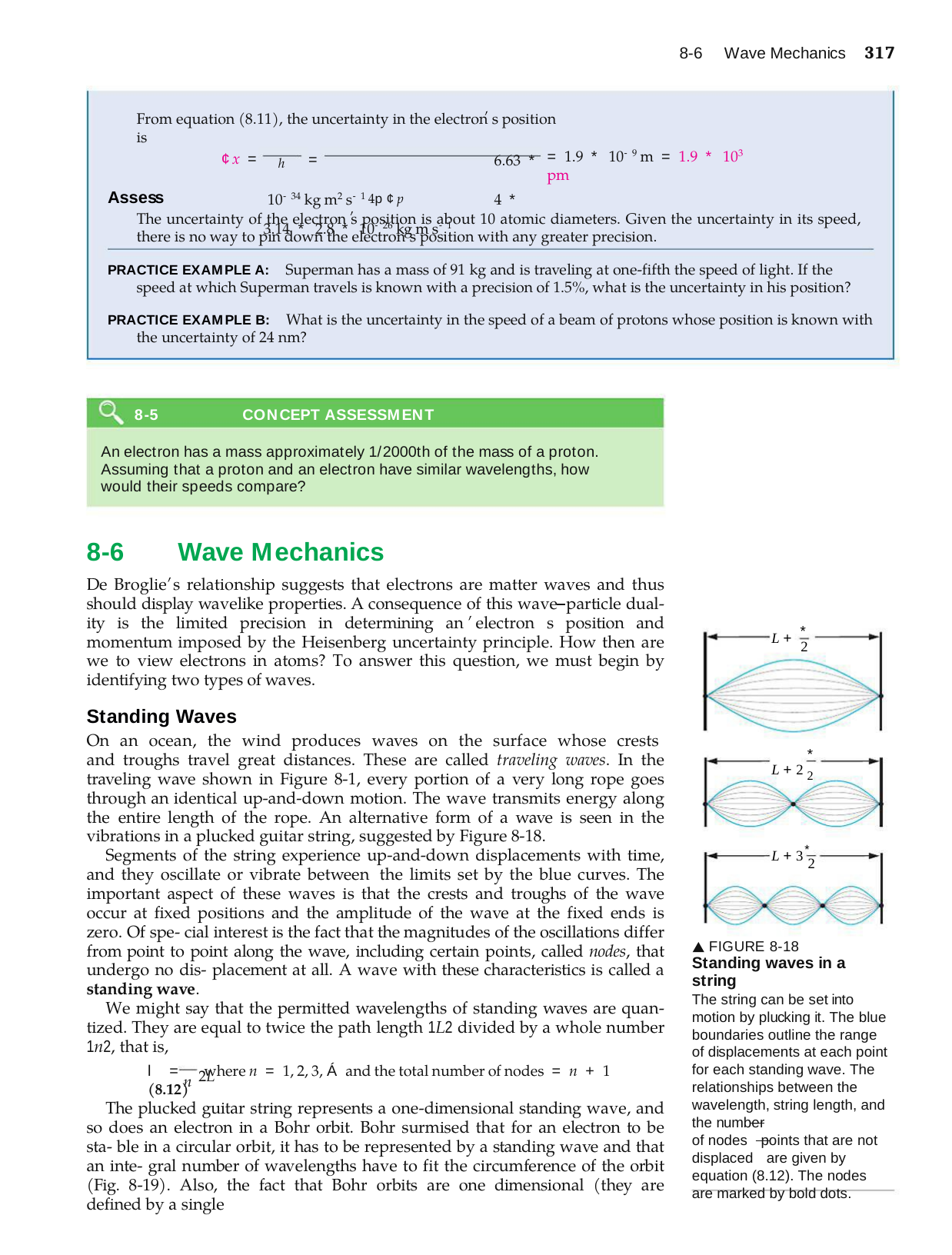

8-6	Wave Mechanics	317
From equation (8.11), the uncertainty in the electron s position is

h		6.63  *  10-34 kg m2 s-1 4p¢p	4  *  3.14  *  2.8  *  10-26 kg m s-1
=  1.9  *  10-9 m  =  1.9  *  103 pm
¢x  =
=
Assess
The uncertainty of the electron s position is about 10 atomic diameters. Given the uncertainty in its speed, there is no way to pin down the electron s position with any greater precision.

PRACTICE EXAMPLE A:    Superman has a mass of 91 kg and is traveling at one-fifth the speed of light. If the speed at which Superman travels is known with a precision of 1.5%, what is the uncertainty in his position?

PRACTICE EXAMPLE B:    What is the uncertainty in the speed of a beam of protons whose position is known with the uncertainty of 24 nm?

8-5	CONCEPT ASSESSMENT

An electron has a mass approximately 1/2000th of the mass of a proton. Assuming that a proton and an electron have similar wavelengths, how would their speeds compare?

8-6	Wave Mechanics
De Broglie s relationship suggests that electrons are matter waves and thus should display wavelike properties. A consequence of this wave  particle dual- ity is the limited precision in determining an electron s position and momentum imposed by the Heisenberg uncertainty principle. How then are we to view electrons in atoms? To answer this question, we must begin by identifying two types of waves.
Standing Waves
On  an  ocean,  the  wind  produces  waves  on  the  surface  whose  crests  and troughs travel great distances. These are called traveling waves. In the traveling wave shown in Figure 8-1, every portion of a very long rope goes through an identical up-and-down motion. The wave transmits energy along the entire length of the rope. An alternative form of a wave is seen in the vibrations in a plucked guitar string, suggested by Figure 8-18.
Segments of the string experience up-and-down displacements with time, and they oscillate or vibrate between  the limits set by the blue curves. The important aspect of these waves is that the crests and troughs of the wave occur at fixed positions and the amplitude of the wave at the fixed ends is zero. Of spe- cial interest is the fact that the magnitudes of the oscillations differ from point to point along the wave, including certain points, called nodes, that undergo no dis- placement at all. A wave with these characteristics is called a standing wave.
We might say that the permitted wavelengths of standing waves are quan- tized. They are equal to twice the path length 1L2 divided by a whole number 1n2, that is,
2L

*
L +
2
*
L + 2 2
L + 3*
2
 FIGURE 8-18
Standing waves in a string
The string can be set into motion by plucking it. The blue boundaries outline the range of displacements at each point for each standing wave. The relationships between the wavelength, string length, and the number
of nodes   points that are not displaced   are given by
equation (8.12). The nodes are marked by bold dots.

l  =	  where n  =  1, 2, 3, Á and the total number of nodes  =  n  +  1	(8.12)
n
The plucked guitar string represents a one-dimensional standing wave, and so does an electron in a Bohr orbit. Bohr surmised that for an electron to be sta- ble in a circular orbit, it has to be represented by a standing wave and that an inte- gral number of wavelengths have to fit the circumference of the orbit (Fig. 8-19). Also, the fact that Bohr orbits are one dimensional (they are defined by a single